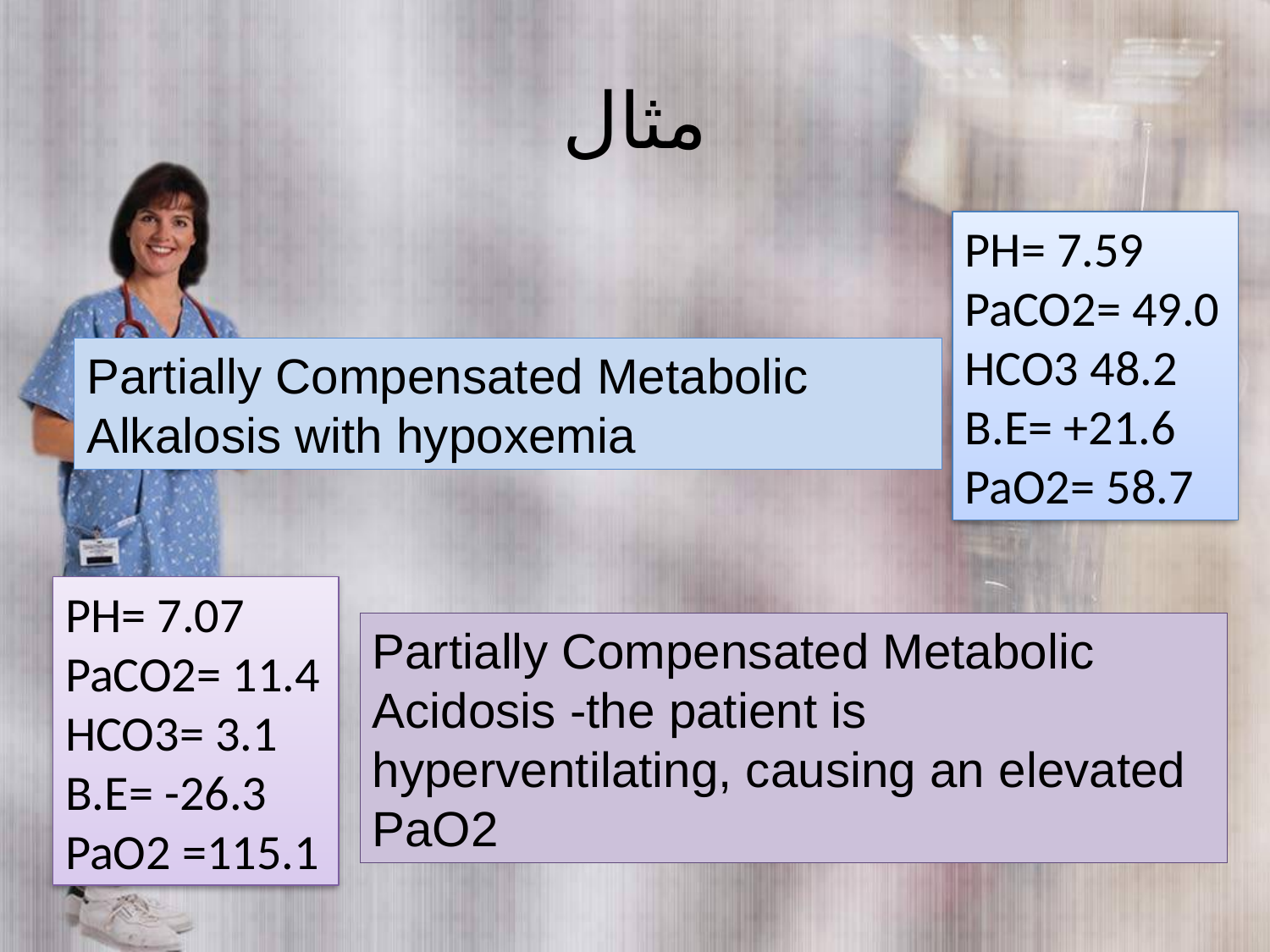

# مثال
PH= 7.59
PaCO2= 49.0
HCO3 48.2
B.E= +21.6
PaO2= 58.7
Partially Compensated Metabolic Alkalosis with hypoxemia
PH= 7.07
PaCO2= 11.4
HCO3= 3.1
B.E= -26.3
PaO2 =115.1
Partially Compensated Metabolic Acidosis -the patient is hyperventilating, causing an elevated PaO2